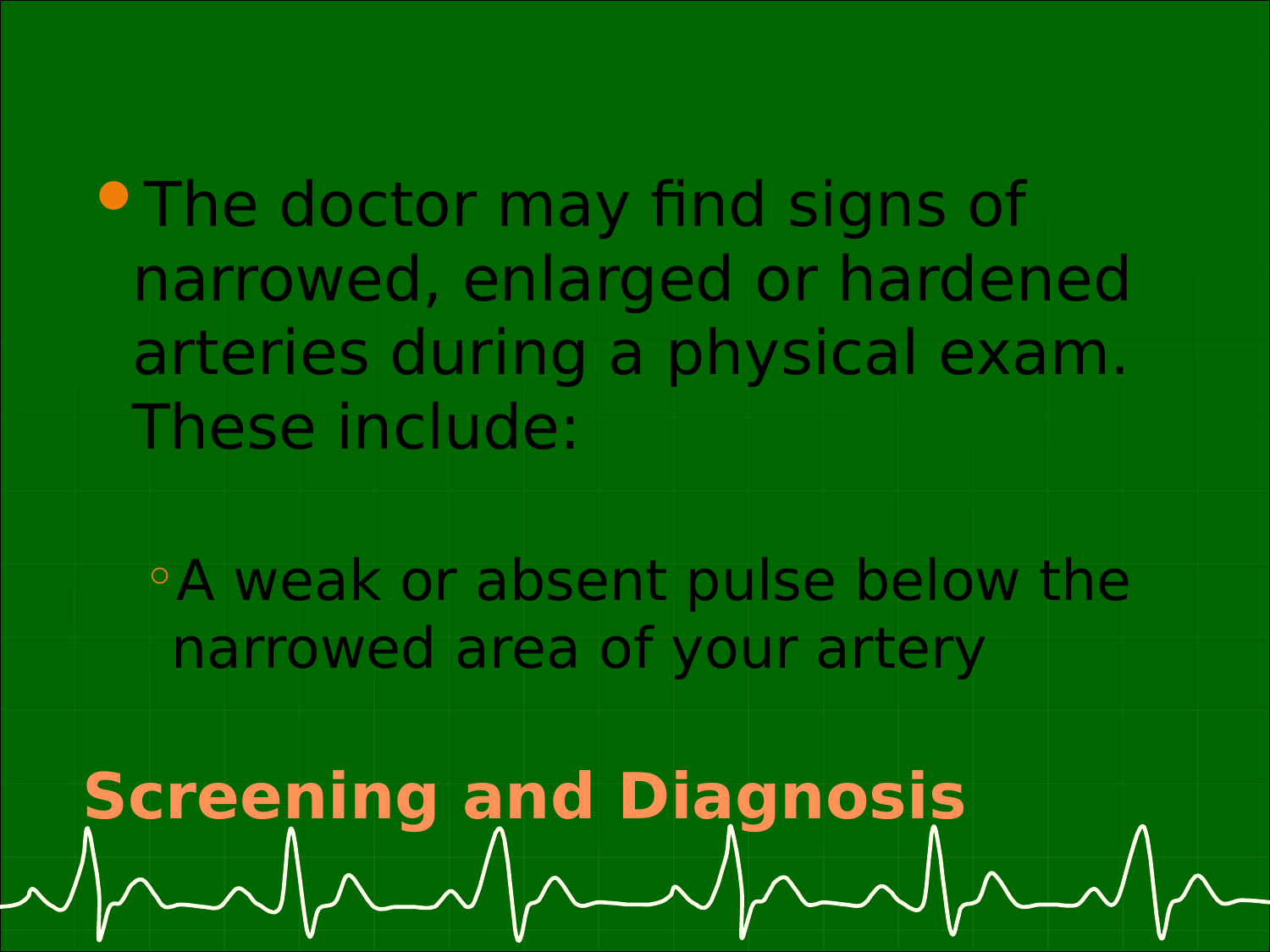

The doctor may find signs of narrowed, enlarged or hardened arteries during a physical exam. These include:

A weak or absent pulse below the narrowed area of your artery

# Screening and Diagnosis